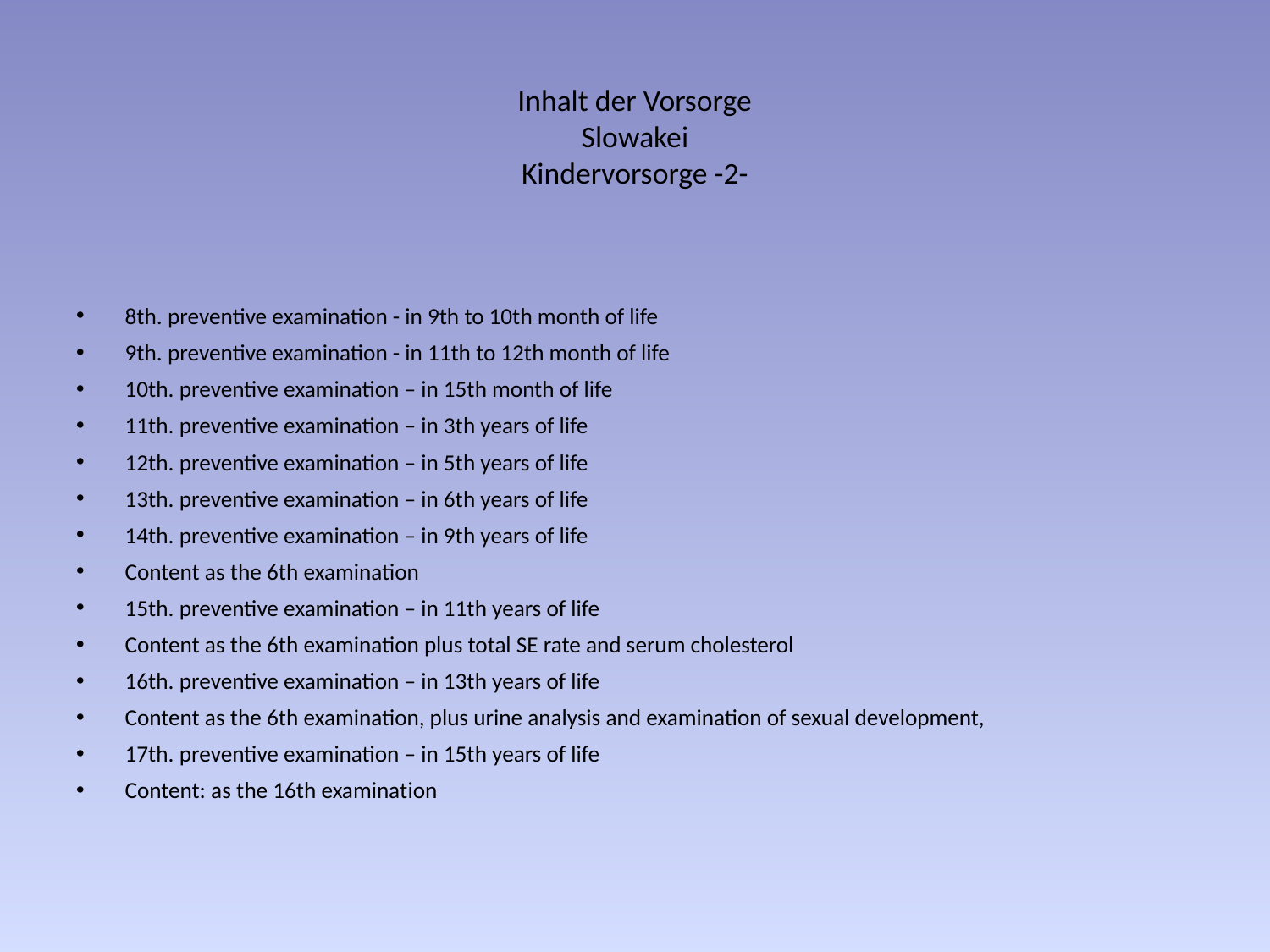

# Inhalt der Vorsorge Slowakei Kindervorsorge -2-

8th. preventive examination - in 9th to 10th month of life
9th. preventive examination - in 11th to 12th month of life
10th. preventive examination – in 15th month of life
11th. preventive examination – in 3th years of life
12th. preventive examination – in 5th years of life
13th. preventive examination – in 6th years of life
14th. preventive examination – in 9th years of life
Content as the 6th examination
15th. preventive examination – in 11th years of life
Content as the 6th examination plus total SE rate and serum cholesterol
16th. preventive examination – in 13th years of life
Content as the 6th examination, plus urine analysis and examination of sexual development,
17th. preventive examination – in 15th years of life
Content: as the 16th examination